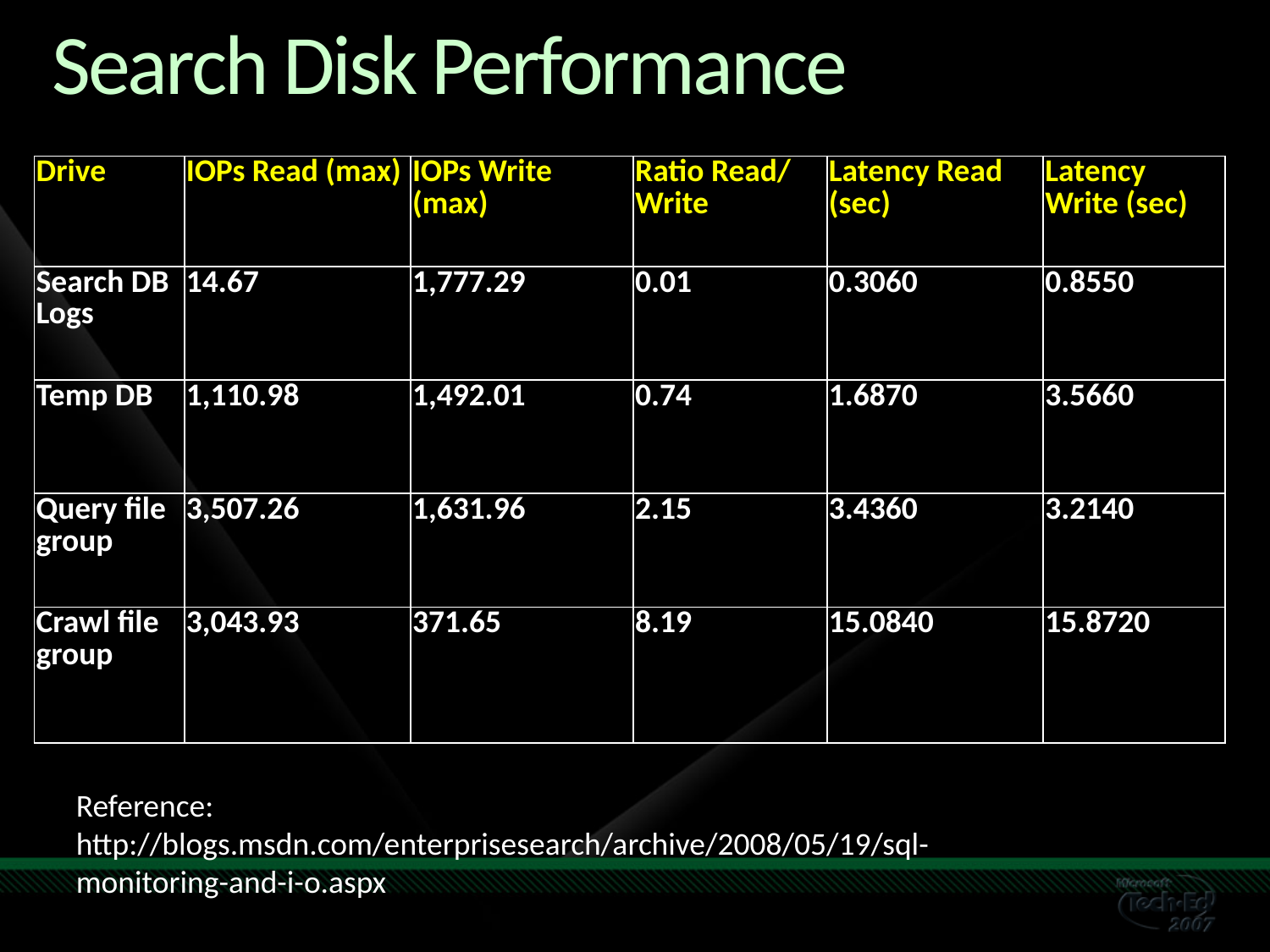

# Search Disk Performance
| Drive | IOPs Read (max) | IOPs Write (max) | Ratio Read/ Write | Latency Read (sec) | Latency Write (sec) |
| --- | --- | --- | --- | --- | --- |
| Search DB Logs | 14.67 | 1,777.29 | 0.01 | 0.3060 | 0.8550 |
| Temp DB | 1,110.98 | 1,492.01 | 0.74 | 1.6870 | 3.5660 |
| Query file group | 3,507.26 | 1,631.96 | 2.15 | 3.4360 | 3.2140 |
| Crawl file group | 3,043.93 | 371.65 | 8.19 | 15.0840 | 15.8720 |
Reference: http://blogs.msdn.com/enterprisesearch/archive/2008/05/19/sql-monitoring-and-i-o.aspx